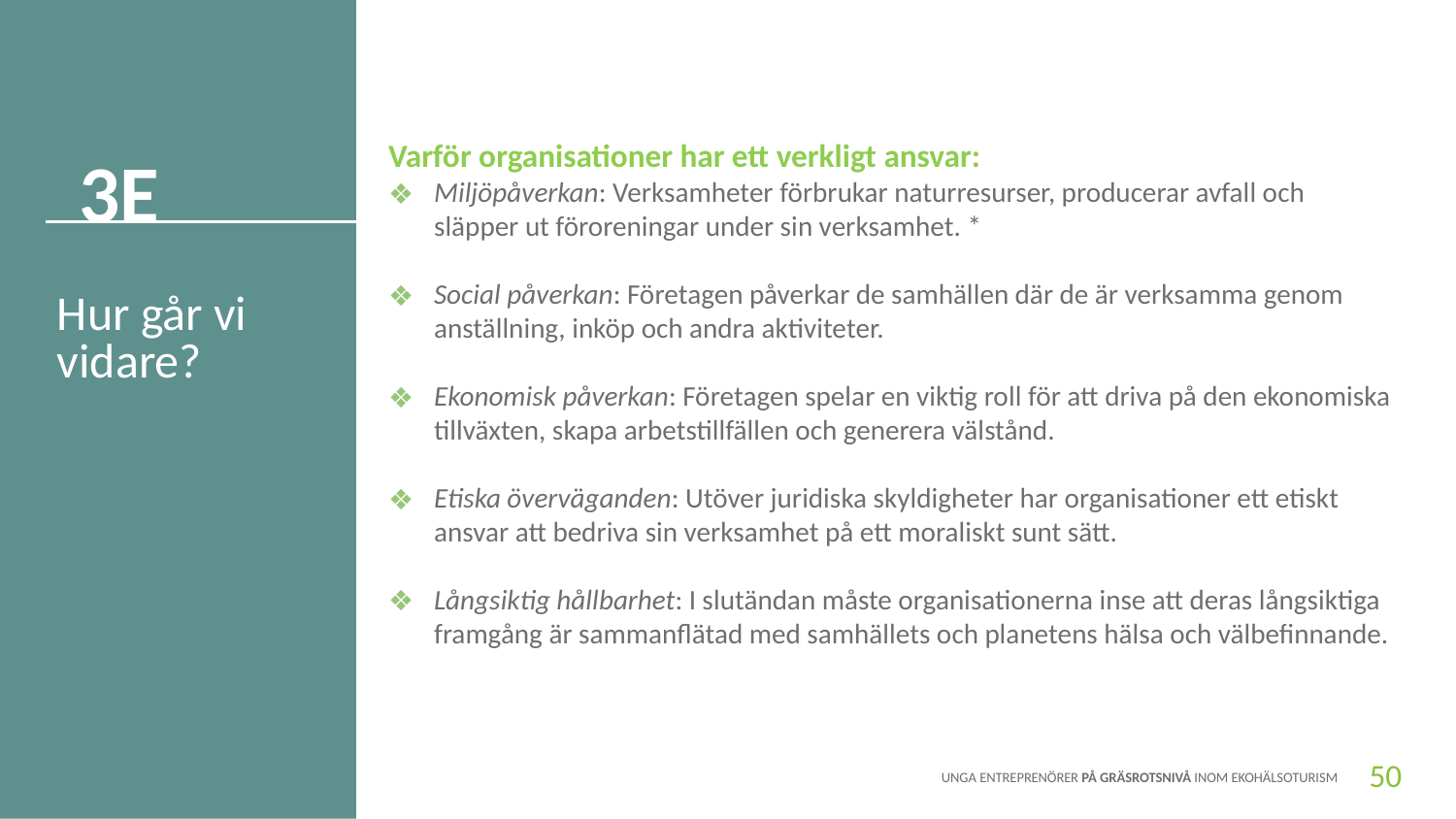

3E
Varför organisationer har ett verkligt ansvar:
Miljöpåverkan: Verksamheter förbrukar naturresurser, producerar avfall och släpper ut föroreningar under sin verksamhet. *
Social påverkan: Företagen påverkar de samhällen där de är verksamma genom anställning, inköp och andra aktiviteter.
Ekonomisk påverkan: Företagen spelar en viktig roll för att driva på den ekonomiska tillväxten, skapa arbetstillfällen och generera välstånd.
Etiska överväganden: Utöver juridiska skyldigheter har organisationer ett etiskt ansvar att bedriva sin verksamhet på ett moraliskt sunt sätt.
Långsiktig hållbarhet: I slutändan måste organisationerna inse att deras långsiktiga framgång är sammanflätad med samhällets och planetens hälsa och välbefinnande.
Hur går vi vidare?

50